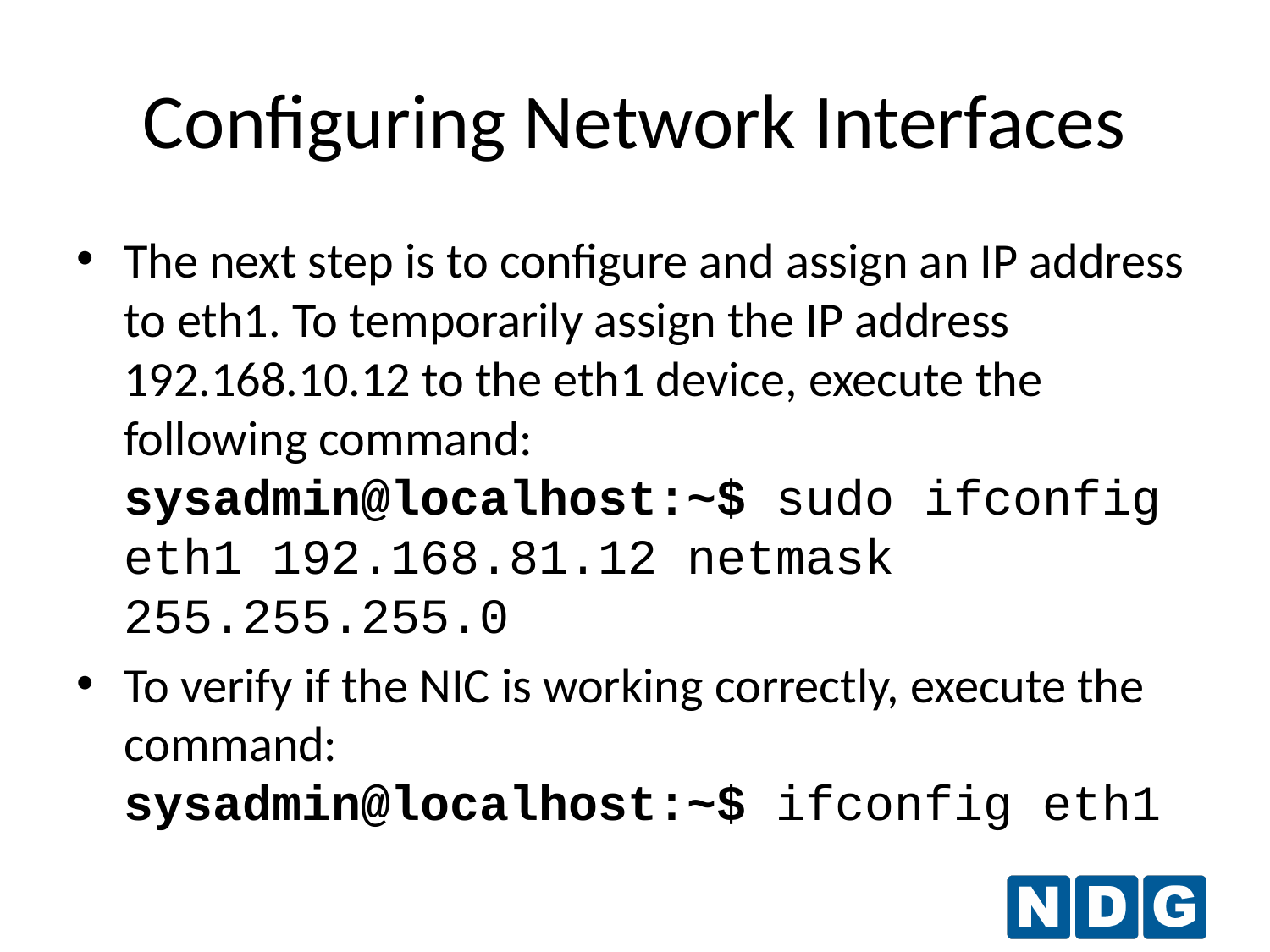

# Configuring Network Interfaces
The next step is to configure and assign an IP address to eth1. To temporarily assign the IP address 192.168.10.12 to the eth1 device, execute the following command:
sysadmin@localhost:~$ sudo ifconfig eth1 192.168.81.12 netmask 255.255.255.0
To verify if the NIC is working correctly, execute the command:
sysadmin@localhost:~$ ifconfig eth1